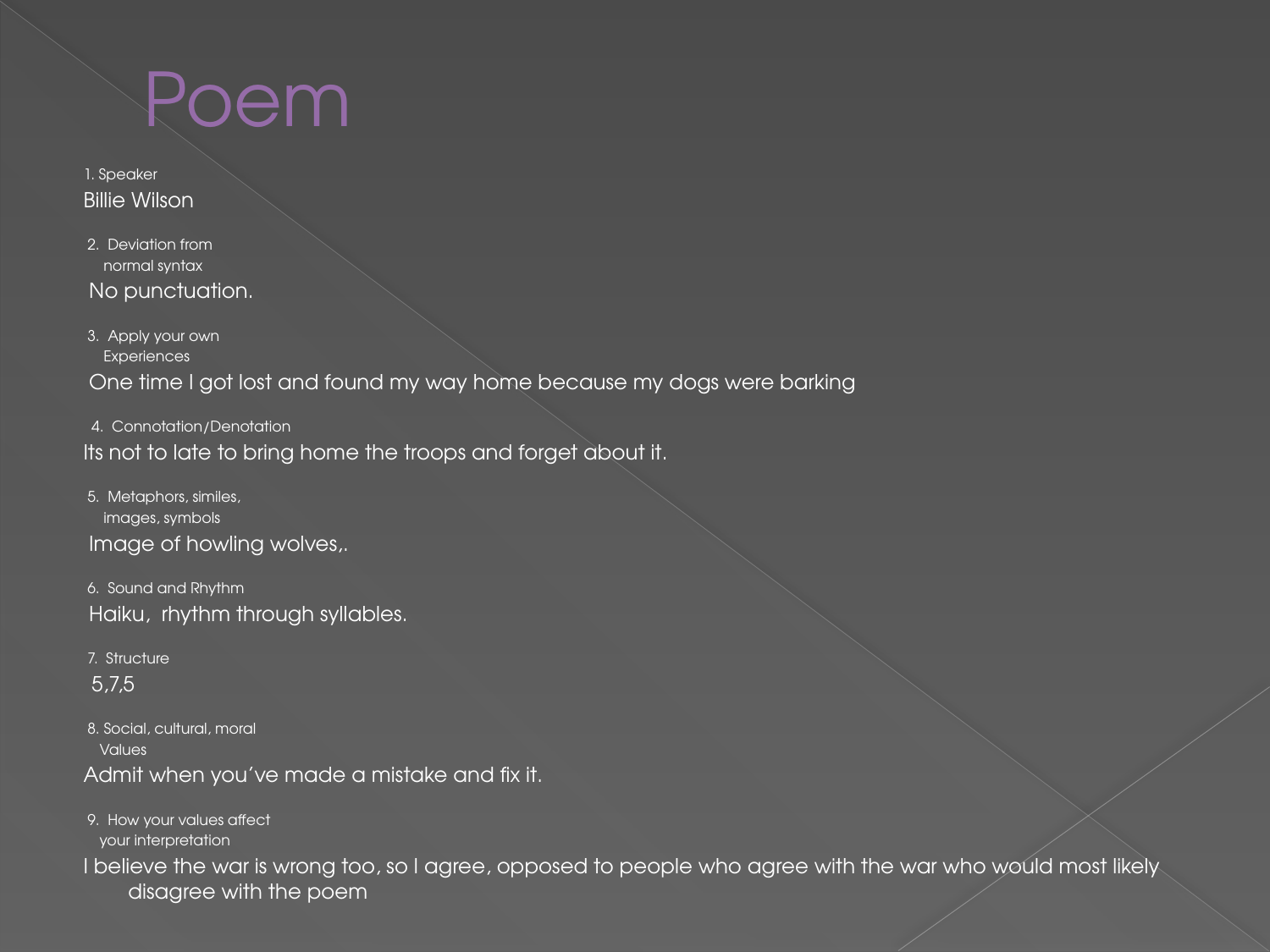

# Poem
1. Speaker
Billie Wilson

 2.  Deviation from
     normal syntax
 No punctuation.

 3.  Apply your own
     Experiences
 One time I got lost and found my way home because my dogs were barking

  4.  Connotation/Denotation
Its not to late to bring home the troops and forget about it.

 5.  Metaphors, similes,
     images, symbols
 Image of howling wolves,.

 6.  Sound and Rhythm
 Haiku,  rhythm through syllables.

 7.  Structure
  5,7,5

 8. Social, cultural, moral
    Values
Admit when you’ve made a mistake and fix it.

 9.  How your values affect
    your interpretation
I believe the war is wrong too, so I agree, opposed to people who agree with the war who would most likely disagree with the poem